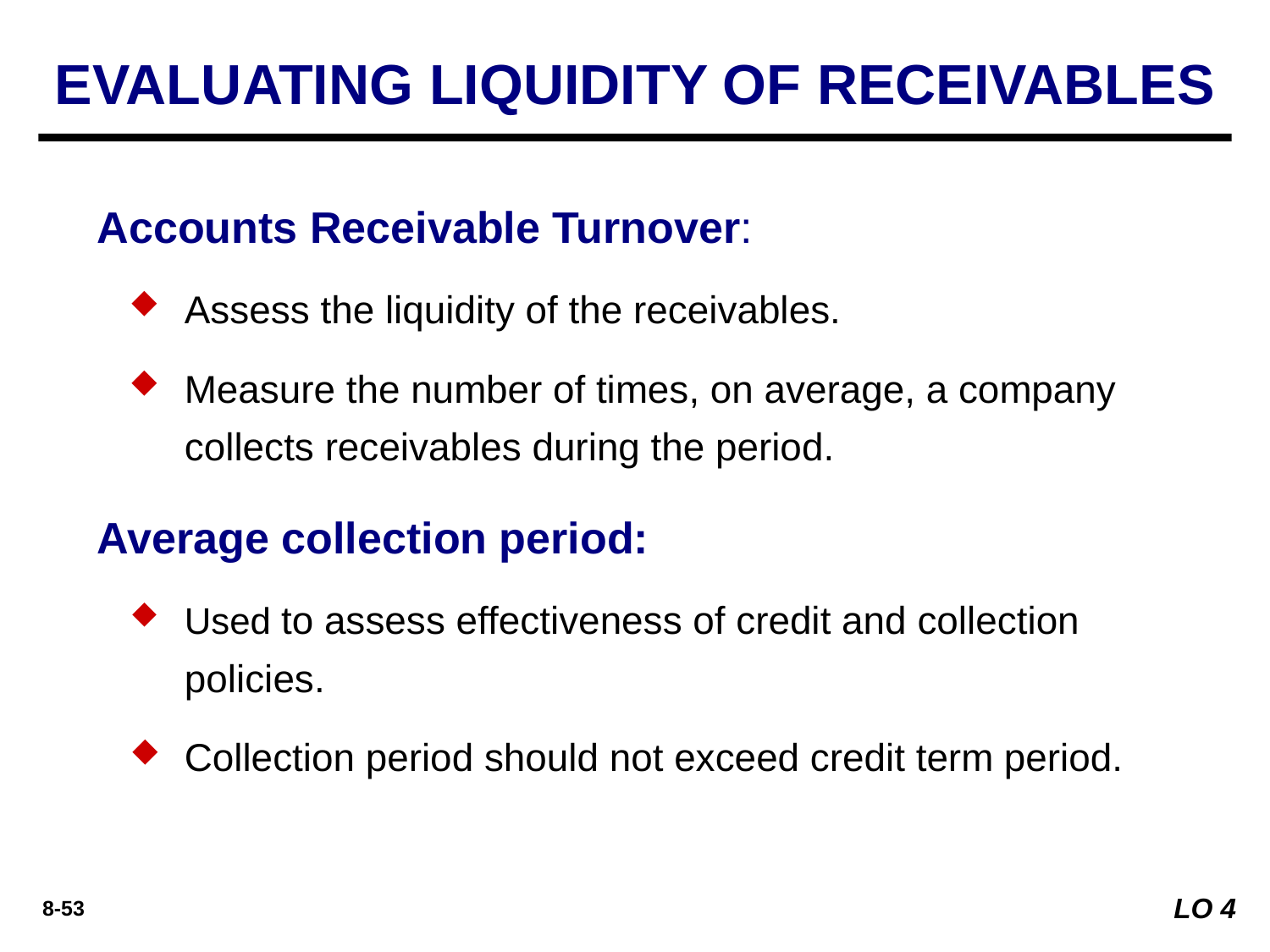

EVALUATING LIQUIDITY OF RECEIVABLES

Accounts Receivable Turnover:
Assess the liquidity of the receivables.
Measure the number of times, on average, a company collects receivables during the period.
Average collection period:
Used to assess effectiveness of credit and collection policies.
Collection period should not exceed credit term period.
LO 4